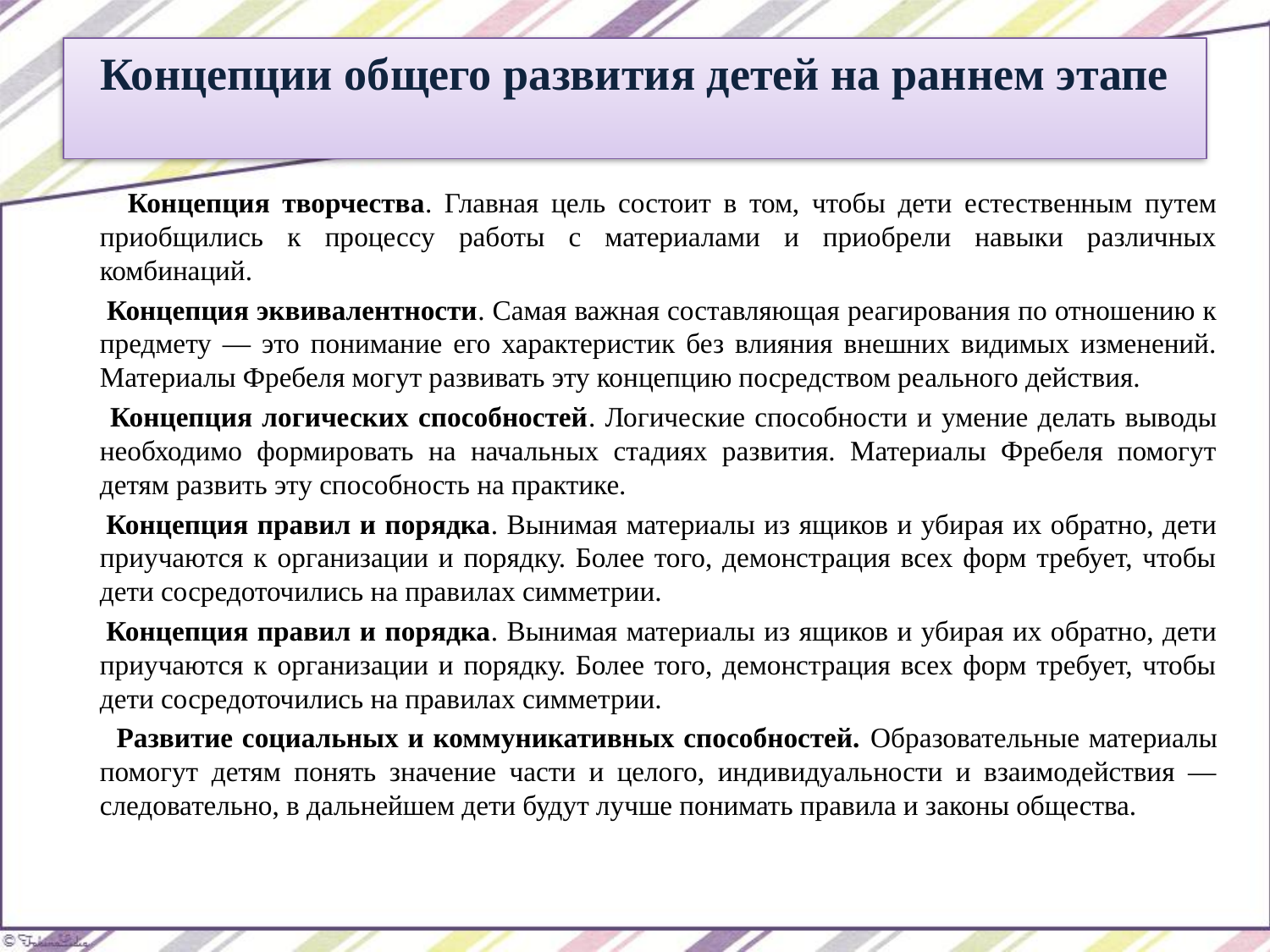

# Концепции общего развития детей на раннем этапе
      Концепция творчества. Главная цель состоит в том, чтобы дети естественным путем приобщились к процессу работы с материалами и приобрели навыки различных комбинаций.
       Концепция эквивалентности. Самая важная составляющая реагирования по отношению к предмету — это понимание его характеристик без влияния внешних видимых изменений. Материалы Фребеля могут развивать эту концепцию посредством реального действия.
      Концепция логических способностей. Логические способности и умение делать выводы необходимо формировать на начальных стадиях развития. Материалы Фребеля помогут детям развить эту способность на практике.
      Концепция правил и порядка. Вынимая материалы из ящиков и убирая их обратно, дети приучаются к организации и порядку. Более того, демонстрация всех форм требует, чтобы дети сосредоточились на правилах симметрии.
      Концепция правил и порядка. Вынимая материалы из ящиков и убирая их обратно, дети приучаются к организации и порядку. Более того, демонстрация всех форм требует, чтобы дети сосредоточились на правилах симметрии.
       Развитие социальных и коммуникативных способностей. Образовательные материалы помогут детям понять значение части и целого, индивидуальности и взаимодействия — следовательно, в дальнейшем дети будут лучше понимать правила и законы общества.